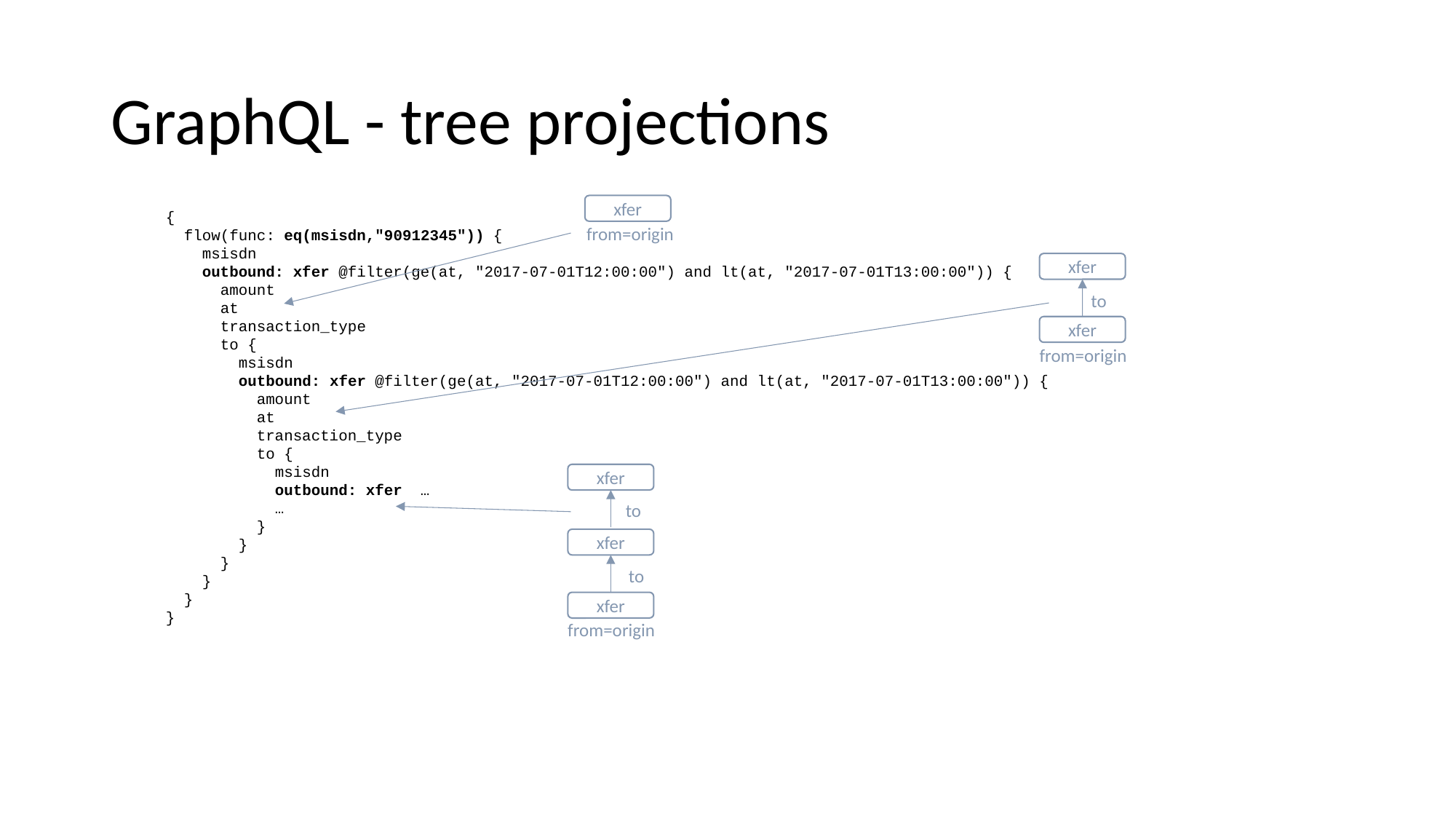

# GraphQL - tree projections
xfer
{
  flow(func: eq(msisdn,"90912345")) {
    msisdn
    outbound: xfer @filter(ge(at, "2017-07-01T12:00:00") and lt(at, "2017-07-01T13:00:00")) {
      amount
      at
      transaction_type
      to {
        msisdn
        outbound: xfer @filter(ge(at, "2017-07-01T12:00:00") and lt(at, "2017-07-01T13:00:00")) {
          amount
          at
          transaction_type
          to {
            msisdn
            outbound: xfer  …
            …
          }
        }
      }
    }
  }
}
from=origin
xfer
to
xfer
from=origin
xfer
to
xfer
to
xfer
from=origin